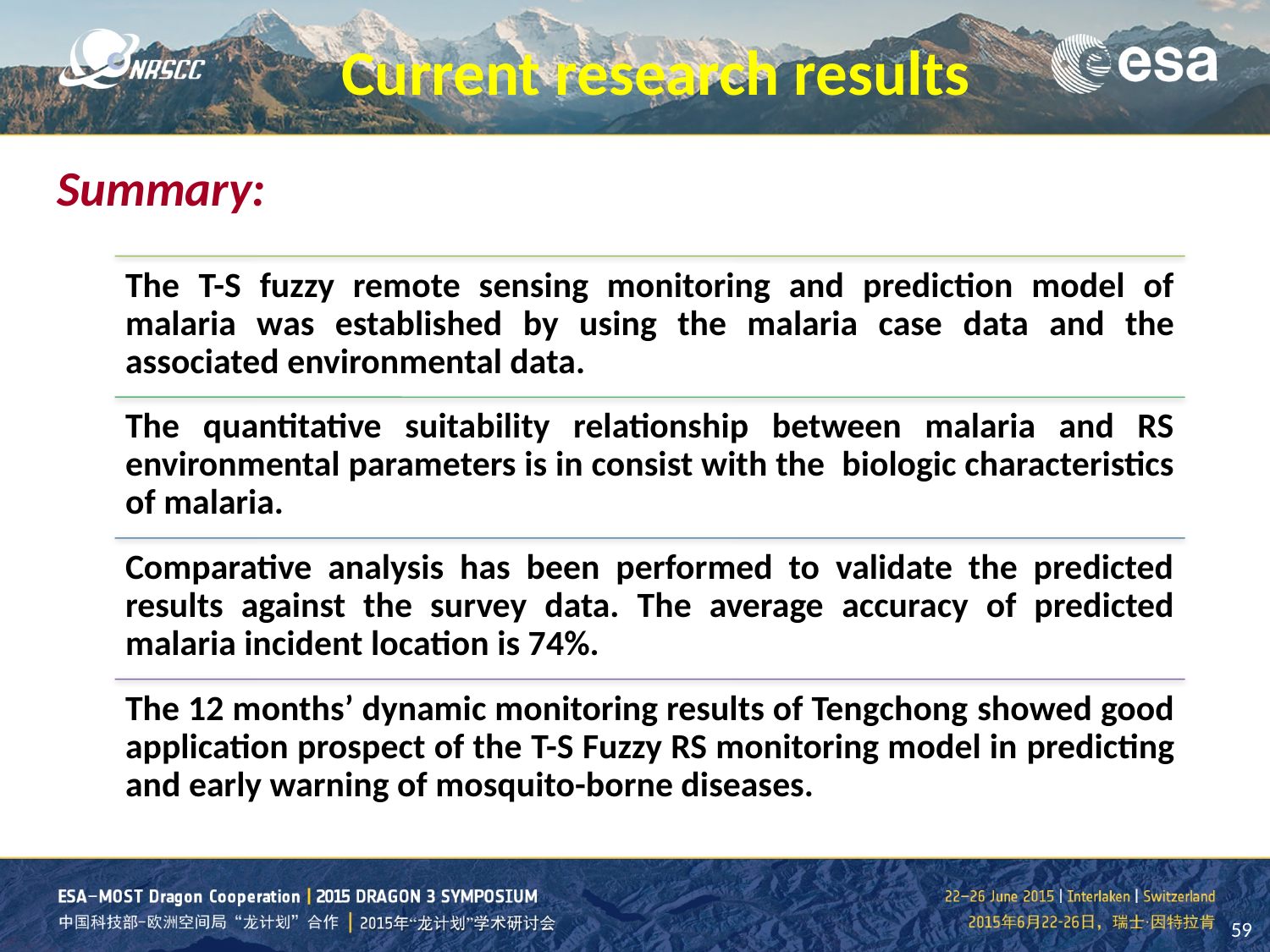

Current research results
Summary:
The T-S fuzzy remote sensing monitoring and prediction model of malaria was established by using the malaria case data and the associated environmental data.
The quantitative suitability relationship between malaria and RS environmental parameters is in consist with the  biologic characteristics of malaria.
Comparative analysis has been performed to validate the predicted results against the survey data. The average accuracy of predicted malaria incident location is 74%.
The 12 months’ dynamic monitoring results of Tengchong showed good application prospect of the T-S Fuzzy RS monitoring model in predicting and early warning of mosquito-borne diseases.